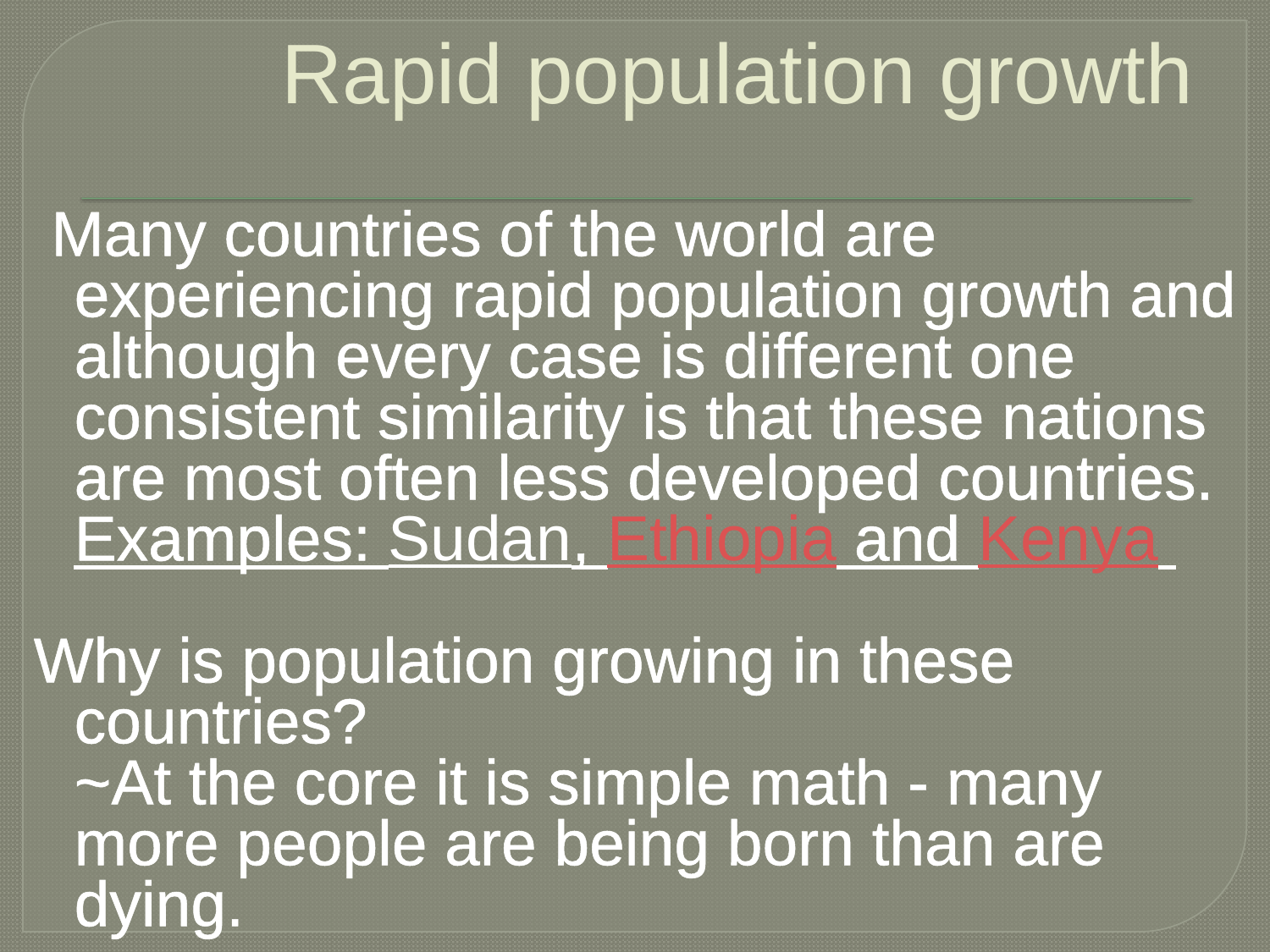

# Rapid population growth
 Many countries of the world are experiencing rapid population growth and although every case is different one consistent similarity is that these nations are most often less developed countries.
	Examples: Sudan, Ethiopia and Kenya

Why is population growing in these countries?
 	~At the core it is simple math - many more people are being born than are dying.